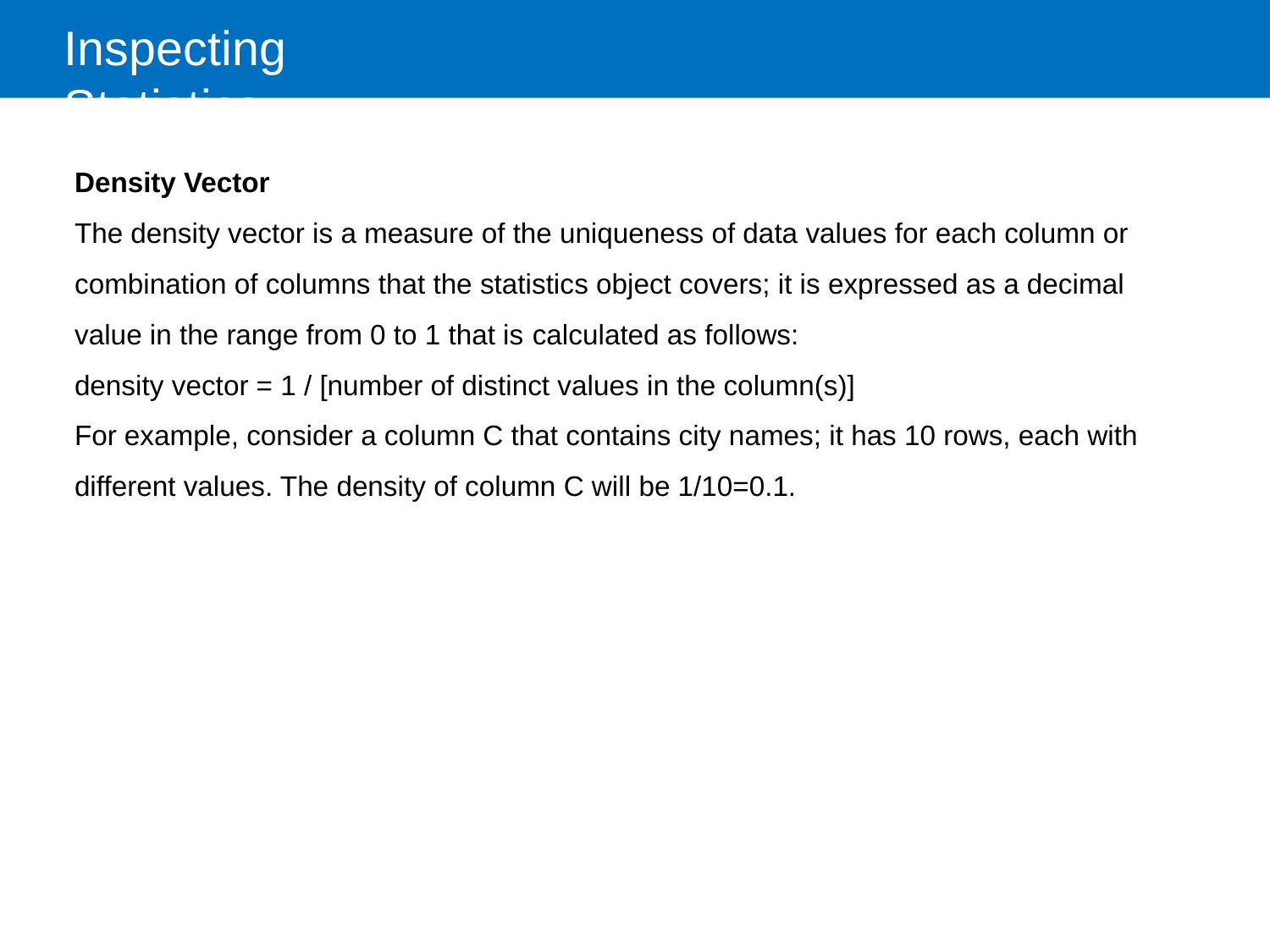

# Inspecting Statistics
Density Vector
The density vector is a measure of the uniqueness of data values for each column or combination of columns that the statistics object covers; it is expressed as a decimal value in the range from 0 to 1 that is calculated as follows:
density vector = 1 / [number of distinct values in the column(s)]
For example, consider a column C that contains city names; it has 10 rows, each with different values. The density of column C will be 1/10=0.1.